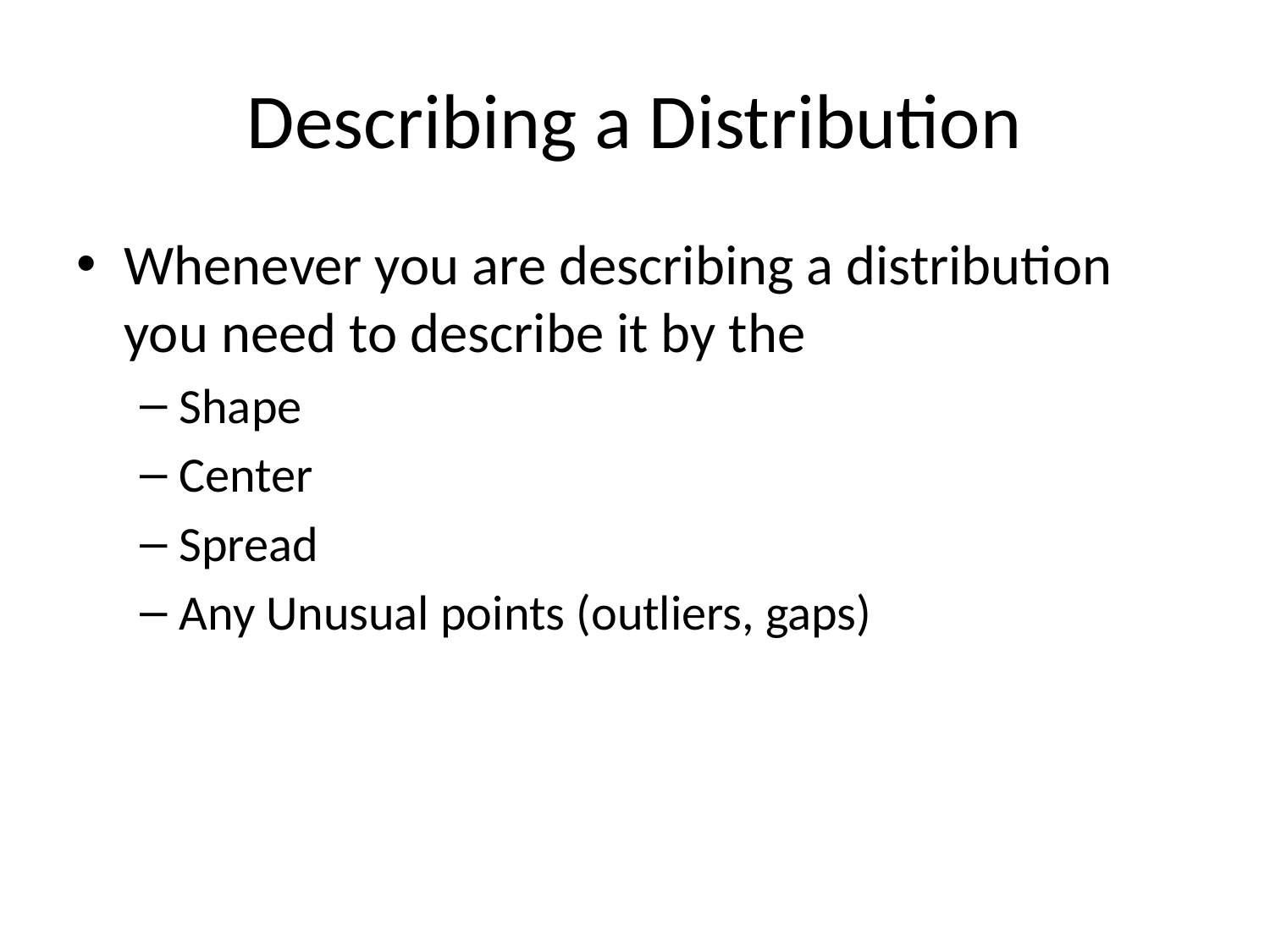

# Describing a Distribution
Whenever you are describing a distribution you need to describe it by the
Shape
Center
Spread
Any Unusual points (outliers, gaps)